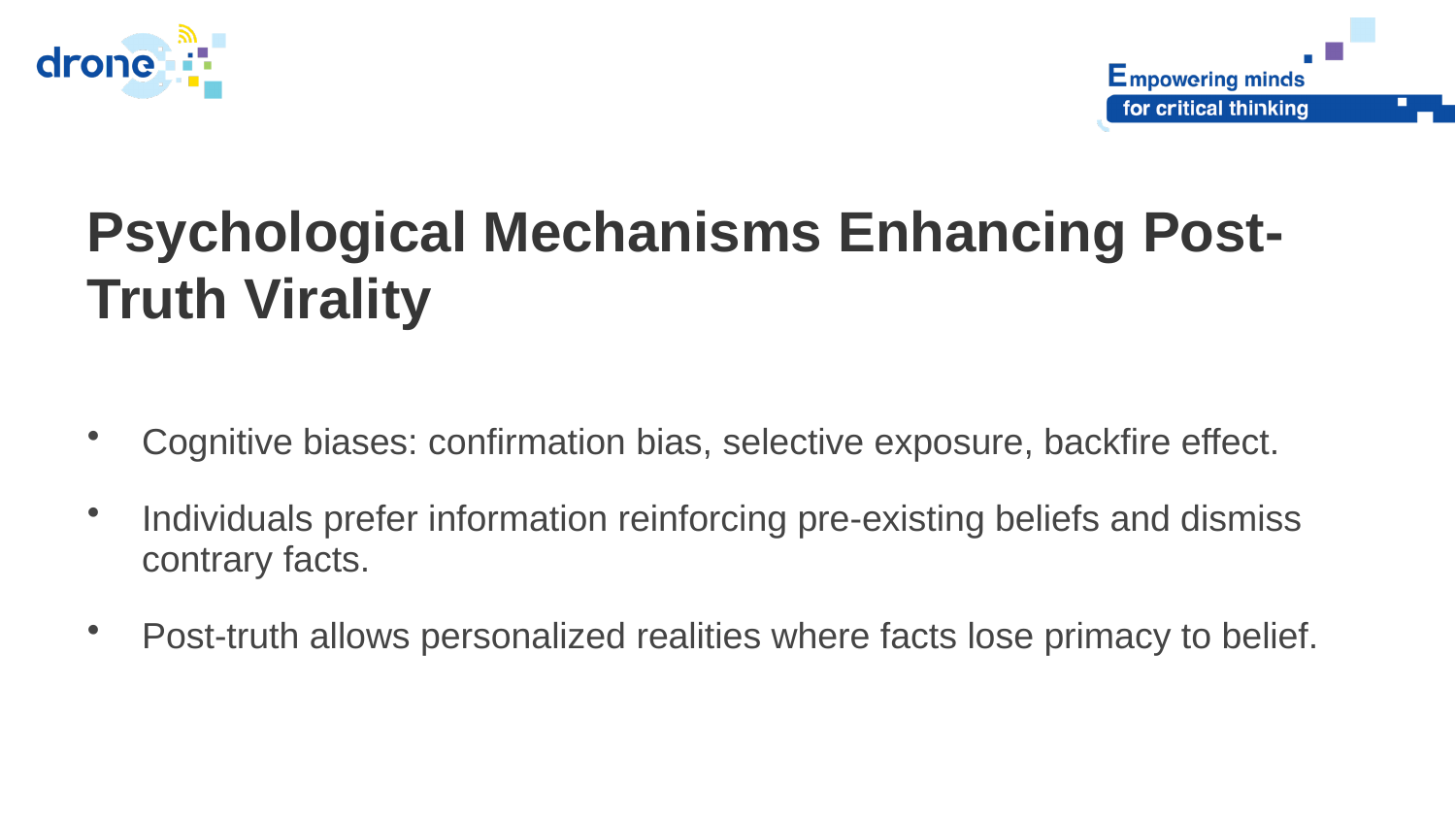

Psychological Mechanisms Enhancing Post-Truth Virality
Cognitive biases: confirmation bias, selective exposure, backfire effect.
Individuals prefer information reinforcing pre-existing beliefs and dismiss contrary facts.
Post-truth allows personalized realities where facts lose primacy to belief.